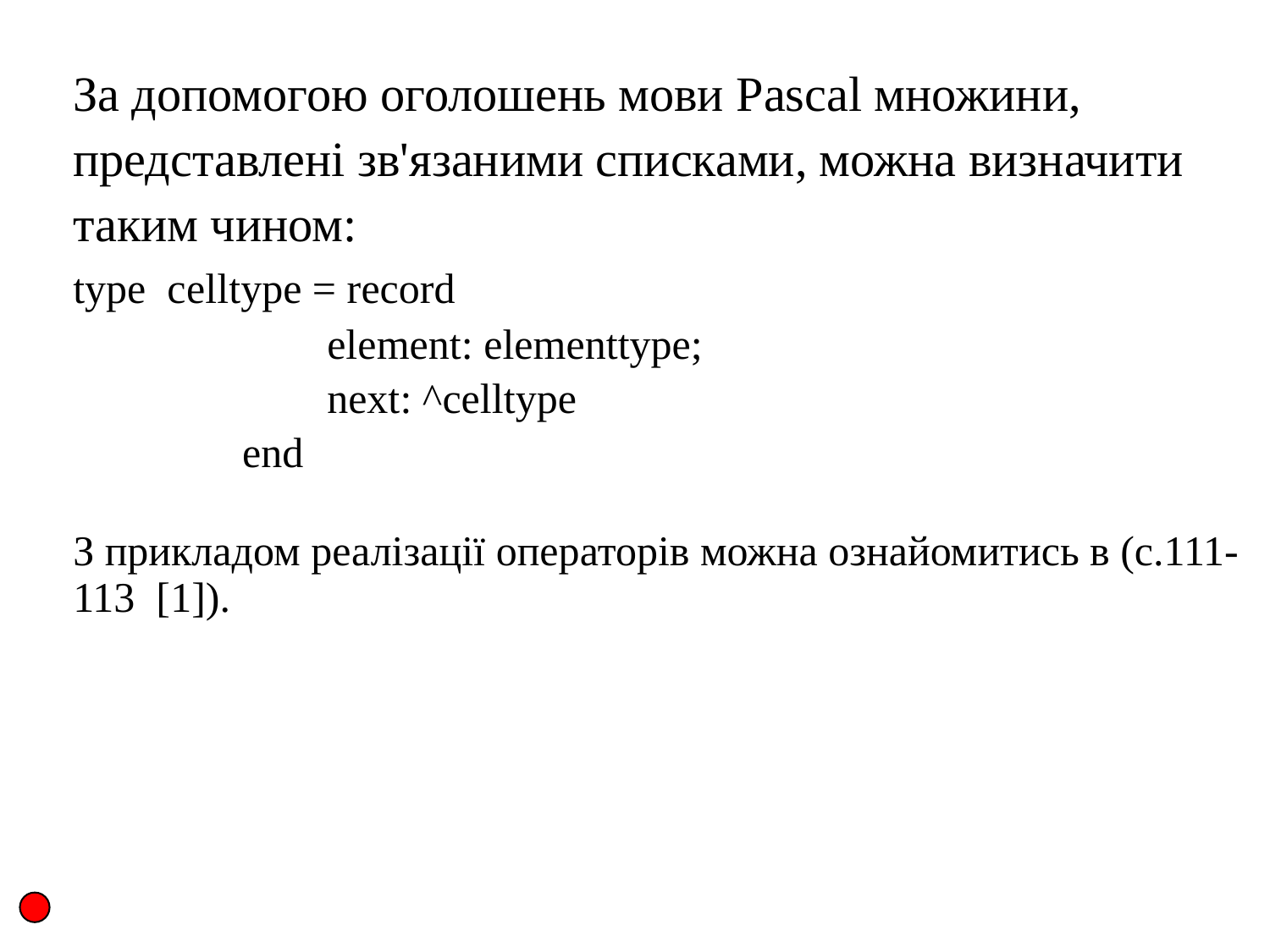

За допомогою оголошень мови Pascal множини, представлені зв'язаними списками, можна визначити таким чином:
	type  сеlltype = record
			element: elementtype;
			next: ^celltype
		    end

	З прикладом реалізації операторів можна ознайомитись в (с.111-113  [1]).